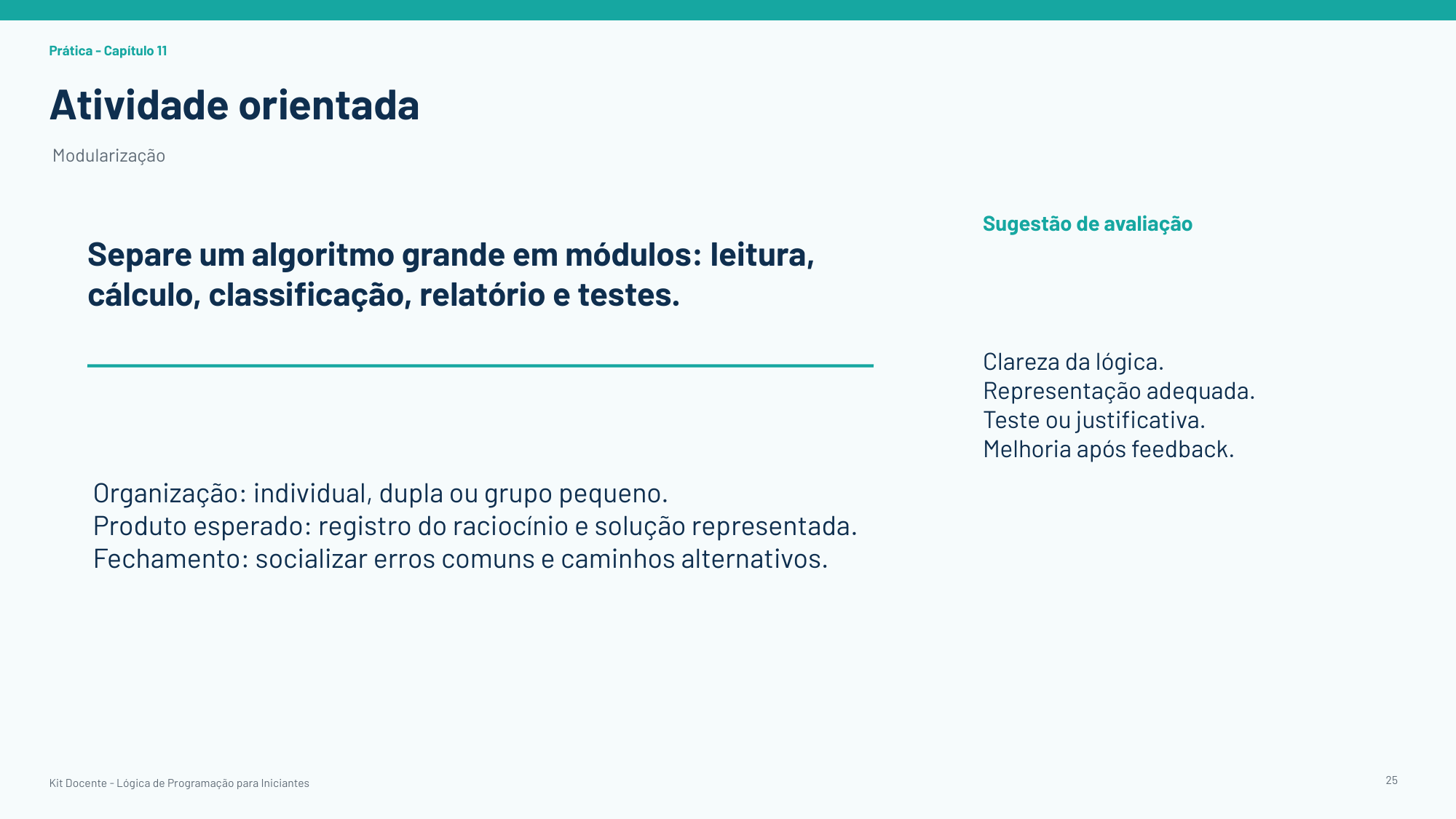

Prática - Capítulo 11
Atividade orientada
Modularização
Sugestão de avaliação
Separe um algoritmo grande em módulos: leitura, cálculo, classificação, relatório e testes.
Clareza da lógica.
Representação adequada.
Teste ou justificativa.
Melhoria após feedback.

Organização: individual, dupla ou grupo pequeno.
Produto esperado: registro do raciocínio e solução representada.
Fechamento: socializar erros comuns e caminhos alternativos.
25
Kit Docente - Lógica de Programação para Iniciantes